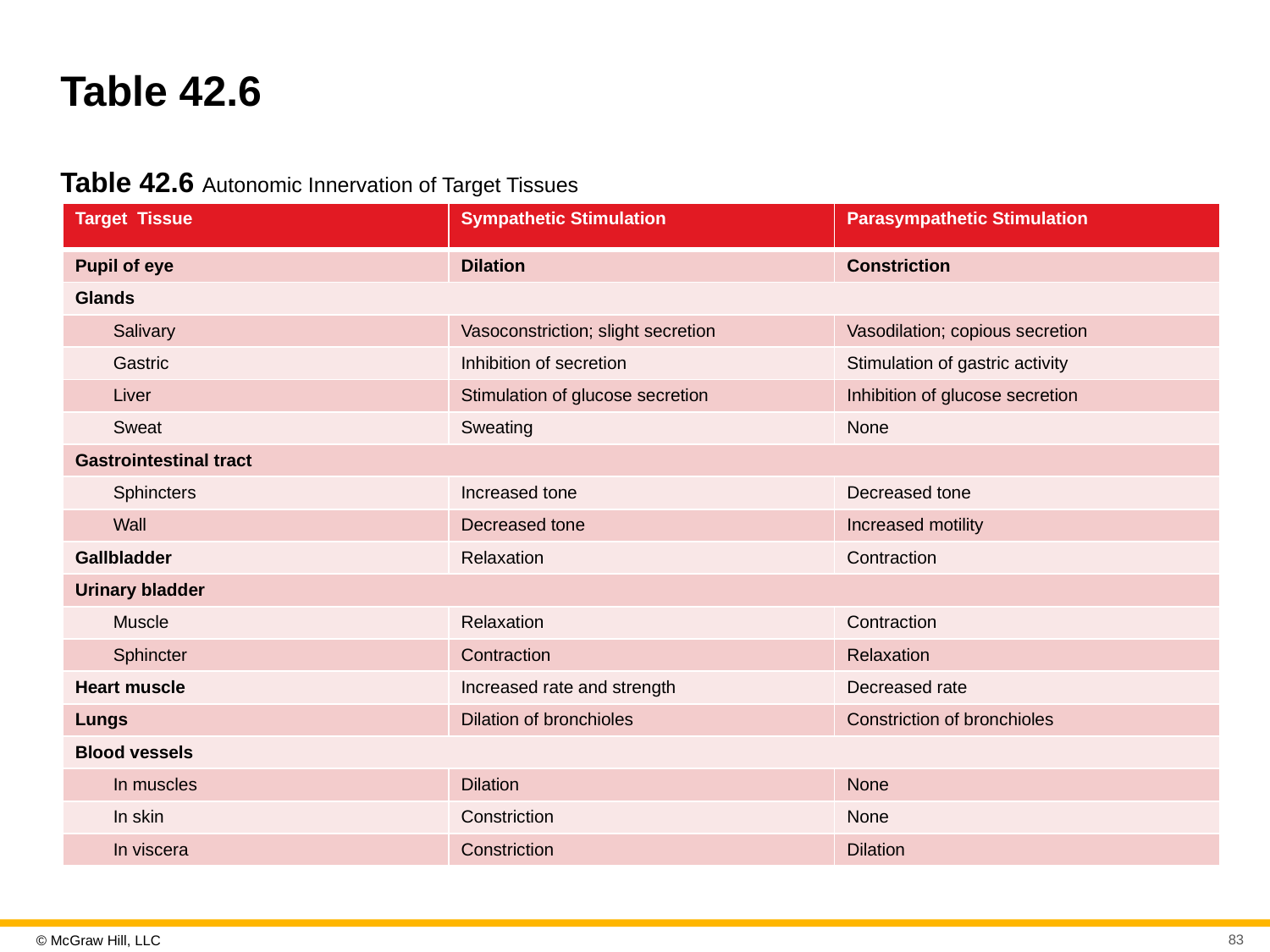

# Table 42.6
Table 42.6 Autonomic Innervation of Target Tissues
| Target Tissue | Sympathetic Stimulation | Parasympathetic Stimulation |
| --- | --- | --- |
| Pupil of eye | Dilation | Constriction |
| Glands |  |  |
| Salivary | Vasoconstriction; slight secretion | Vasodilation; copious secretion |
| Gastric | Inhibition of secretion | Stimulation of gastric activity |
| Liver | Stimulation of glucose secretion | Inhibition of glucose secretion |
| Sweat | Sweating | None |
| Gastrointestinal tract |  |  |
| Sphincters | Increased tone | Decreased tone |
| Wall | Decreased tone | Increased motility |
| Gallbladder | Relaxation | Contraction |
| Urinary bladder |  |  |
| Muscle | Relaxation | Contraction |
| Sphincter | Contraction | Relaxation |
| Heart muscle | Increased rate and strength | Decreased rate |
| Lungs | Dilation of bronchioles | Constriction of bronchioles |
| Blood vessels |  |  |
| In muscles | Dilation | None |
| In skin | Constriction | None |
| In viscera | Constriction | Dilation |
83